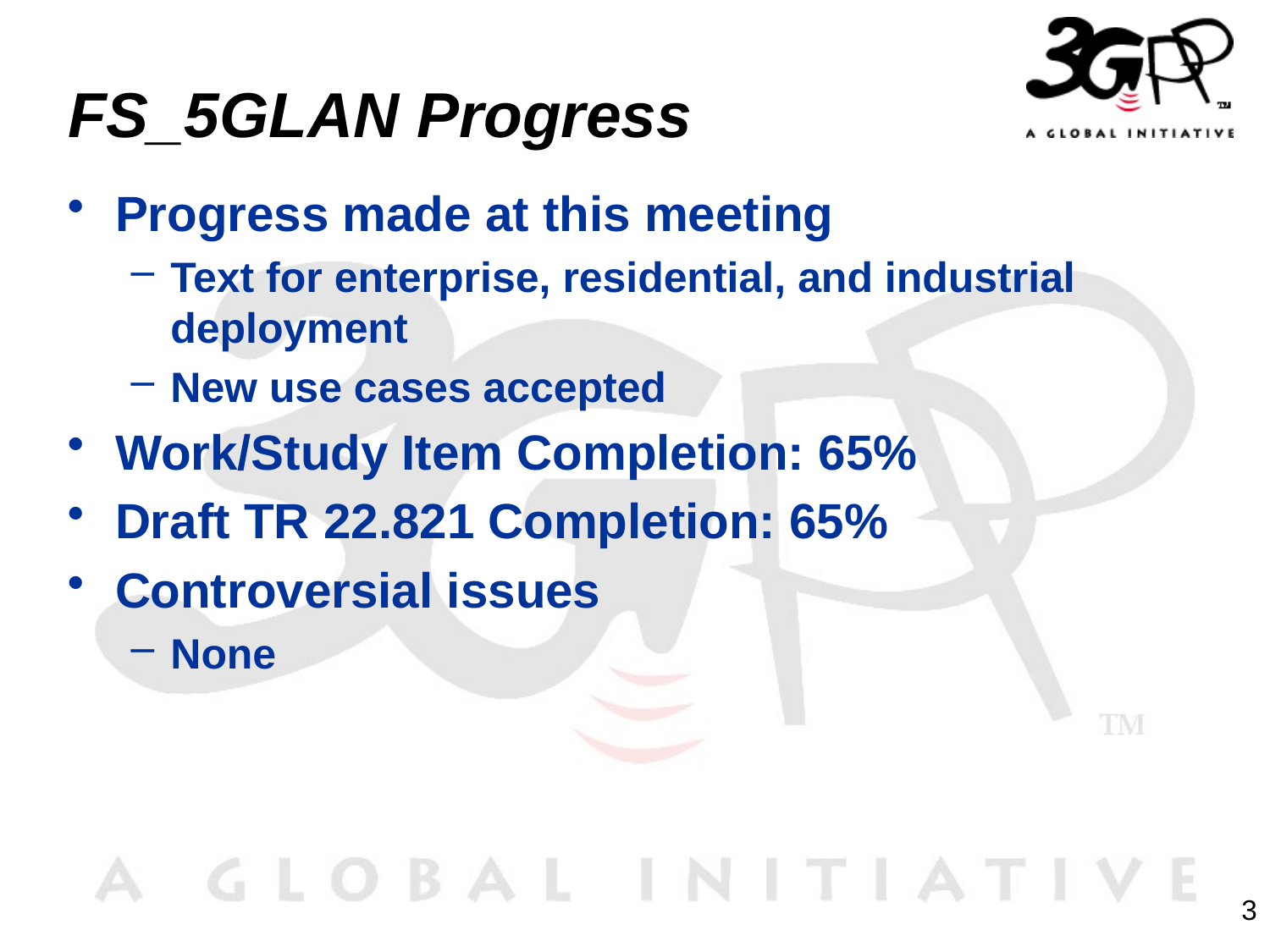

# FS_5GLAN Progress
Progress made at this meeting
Text for enterprise, residential, and industrial deployment
New use cases accepted
Work/Study Item Completion: 65%
Draft TR 22.821 Completion: 65%
Controversial issues
None
3